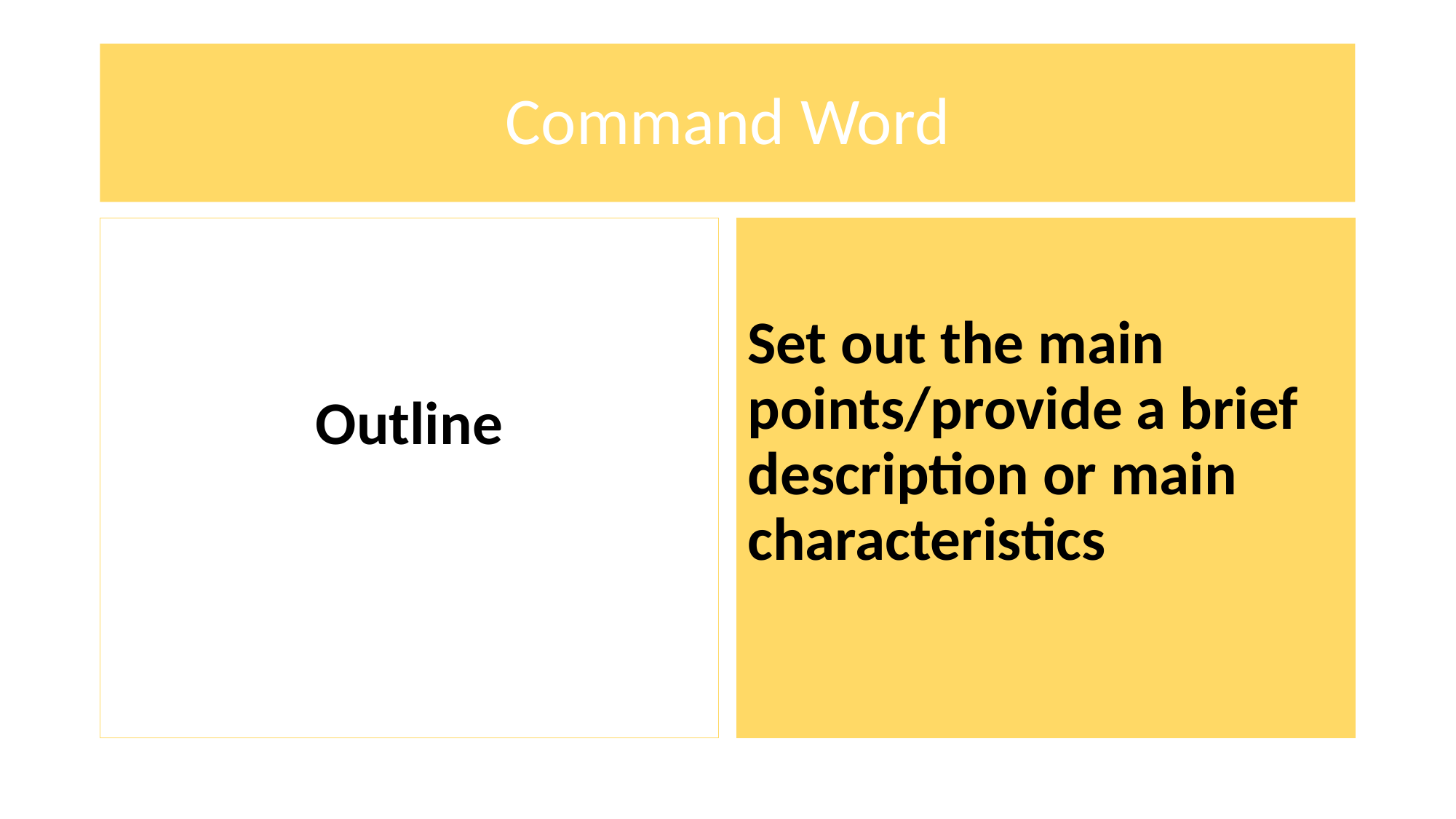

# Command Word

Outline

Set out the main points/provide a brief description or main characteristics